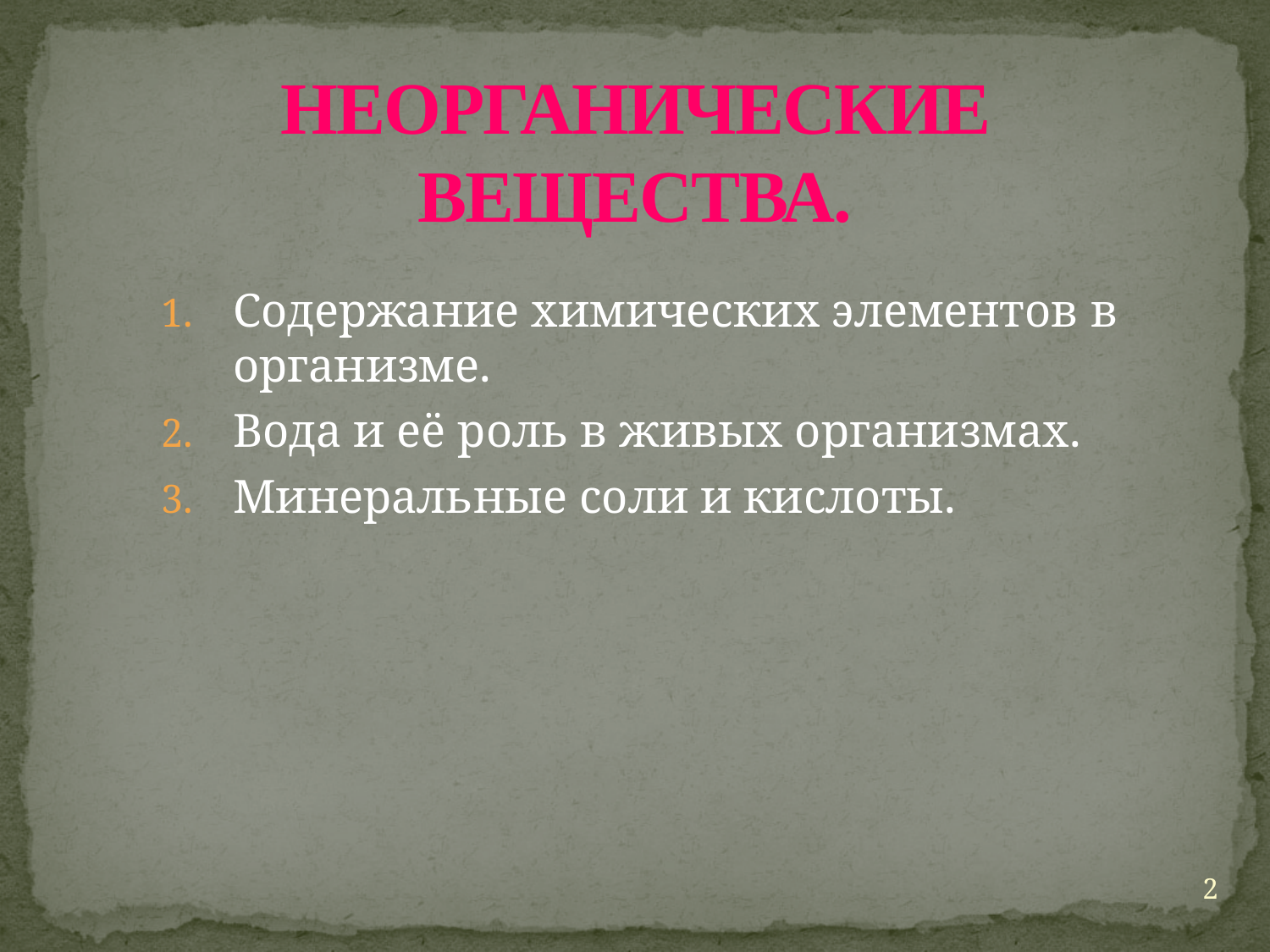

# НЕОРГАНИЧЕСКИЕ ВЕЩЕСТВА.
Содержание химических элементов в организме.
Вода и её роль в живых организмах.
Минеральные соли и кислоты.
2